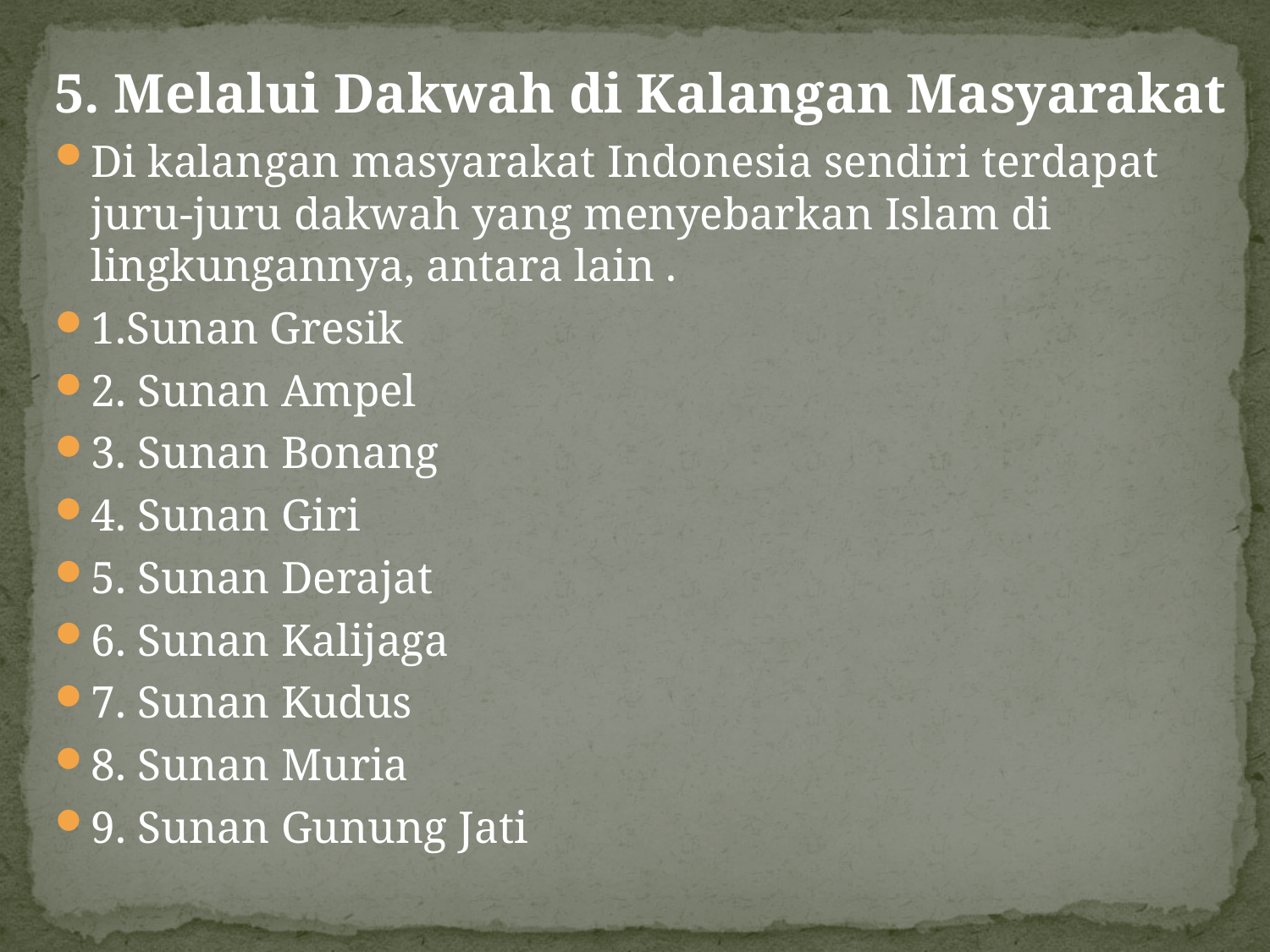

5. Melalui Dakwah di Kalangan Masyarakat
Di kalangan masyarakat Indonesia sendiri terdapat juru-juru dakwah yang menyebarkan Islam di lingkungannya, antara lain .
1.Sunan Gresik
2. Sunan Ampel
3. Sunan Bonang
4. Sunan Giri
5. Sunan Derajat
6. Sunan Kalijaga
7. Sunan Kudus
8. Sunan Muria
9. Sunan Gunung Jati